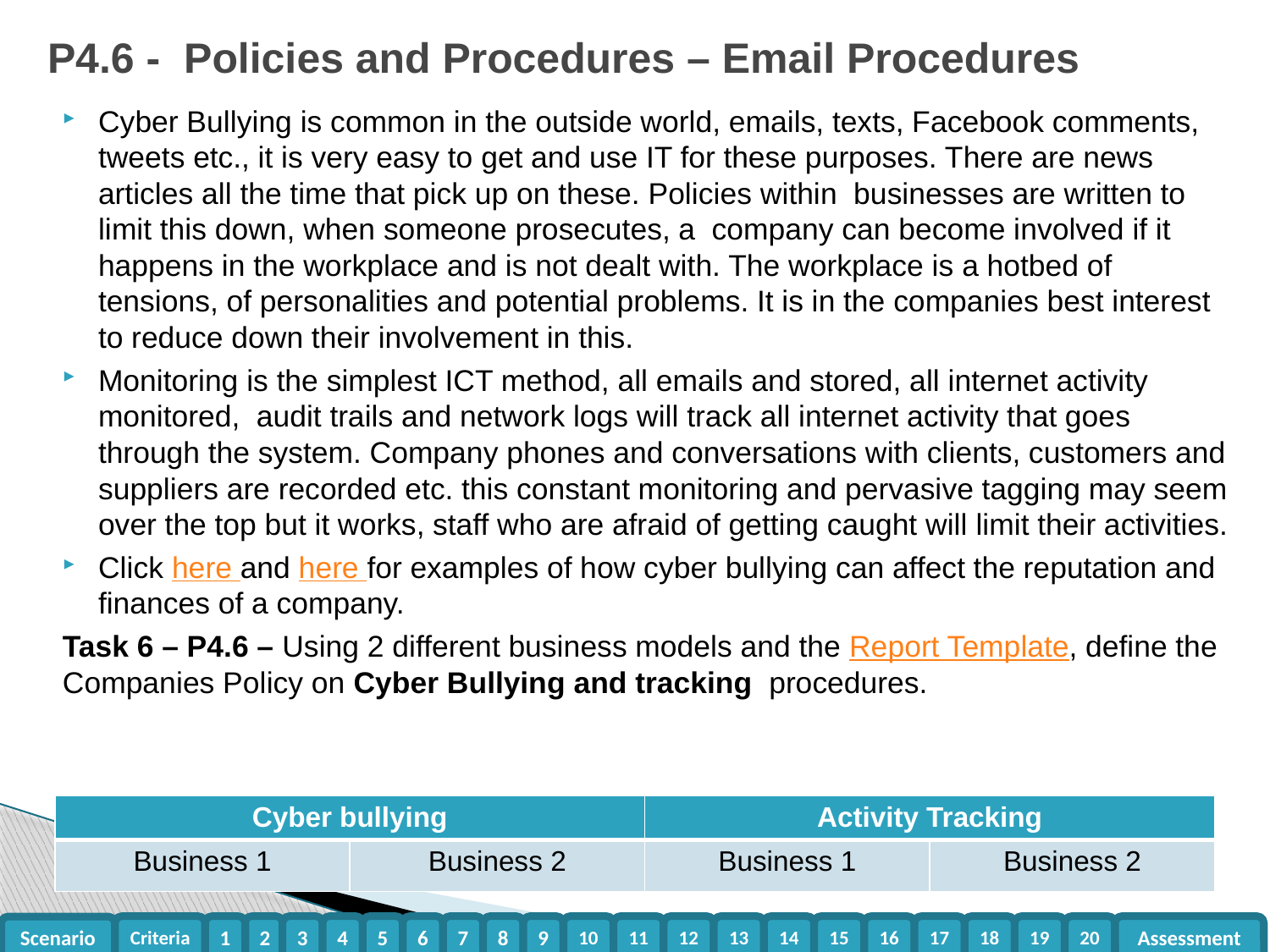

# P4.6 -  Policies and Procedures – Email Procedures
Cyber Bullying is common in the outside world, emails, texts, Facebook comments, tweets etc., it is very easy to get and use IT for these purposes. There are news articles all the time that pick up on these. Policies within  businesses are written to limit this down, when someone prosecutes, a  company can become involved if it happens in the workplace and is not dealt with. The workplace is a hotbed of tensions, of personalities and potential problems. It is in the companies best interest to reduce down their involvement in this.
Monitoring is the simplest ICT method, all emails and stored, all internet activity monitored,  audit trails and network logs will track all internet activity that goes through the system. Company phones and conversations with clients, customers and suppliers are recorded etc. this constant monitoring and pervasive tagging may seem over the top but it works, staff who are afraid of getting caught will limit their activities.
Click here and here for examples of how cyber bullying can affect the reputation and finances of a company.
Task 6 – P4.6 – Using 2 different business models and the Report Template, define the Companies Policy on Cyber Bullying and tracking  procedures.
| Cyber bullying |  | Activity Tracking |  |
| --- | --- | --- | --- |
| Business 1 | Business 2 | Business 1 | Business 2 |